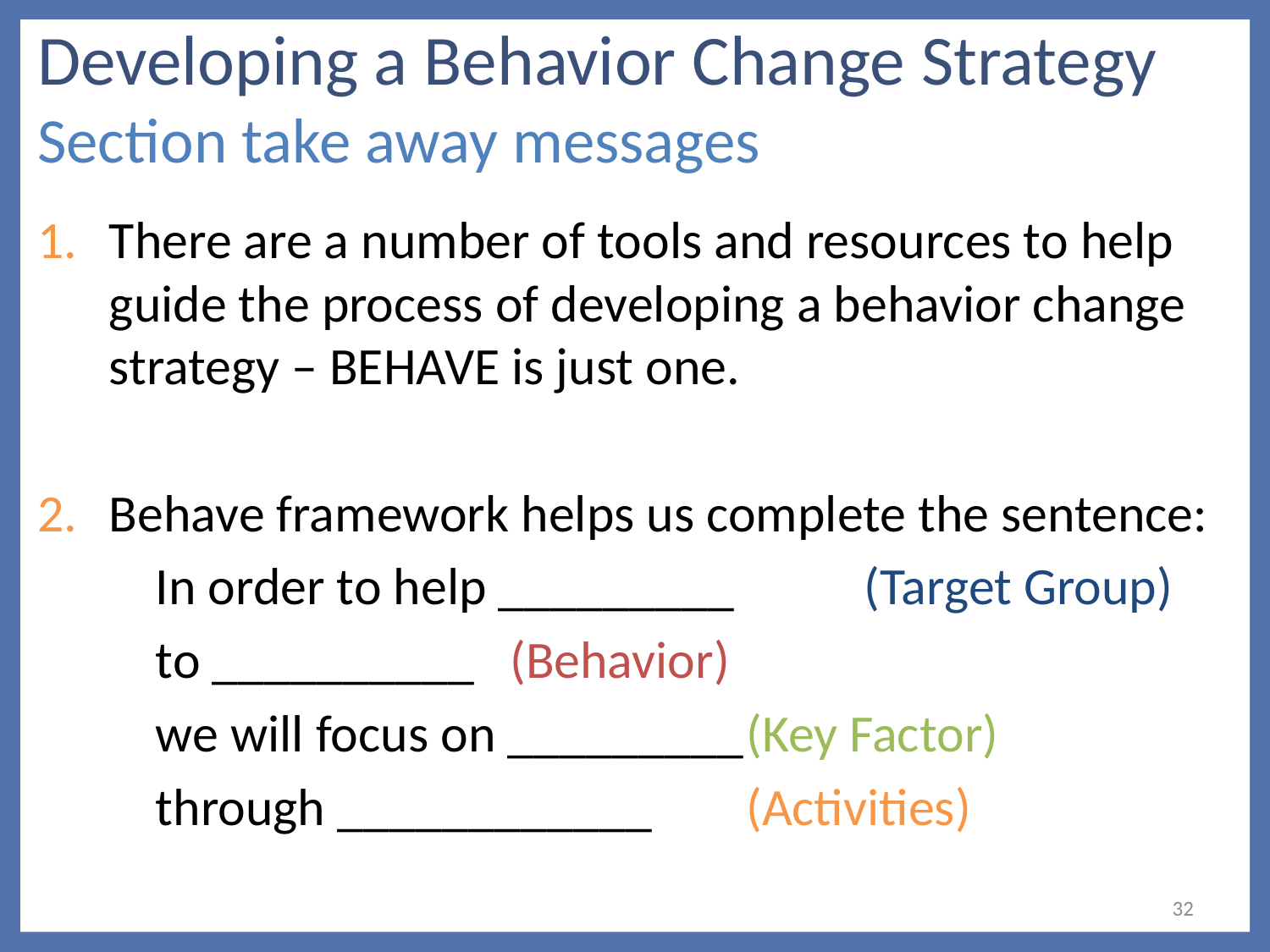

# Developing a Behavior Change Strategy Section take away messages
There are a number of tools and resources to help guide the process of developing a behavior change strategy – BEHAVE is just one.

Behave framework helps us complete the sentence:
		In order to help _________ 		(Target Group)
		to __________						(Behavior)
		we will focus on _________		(Key Factor)
		through ____________				(Activities)

32